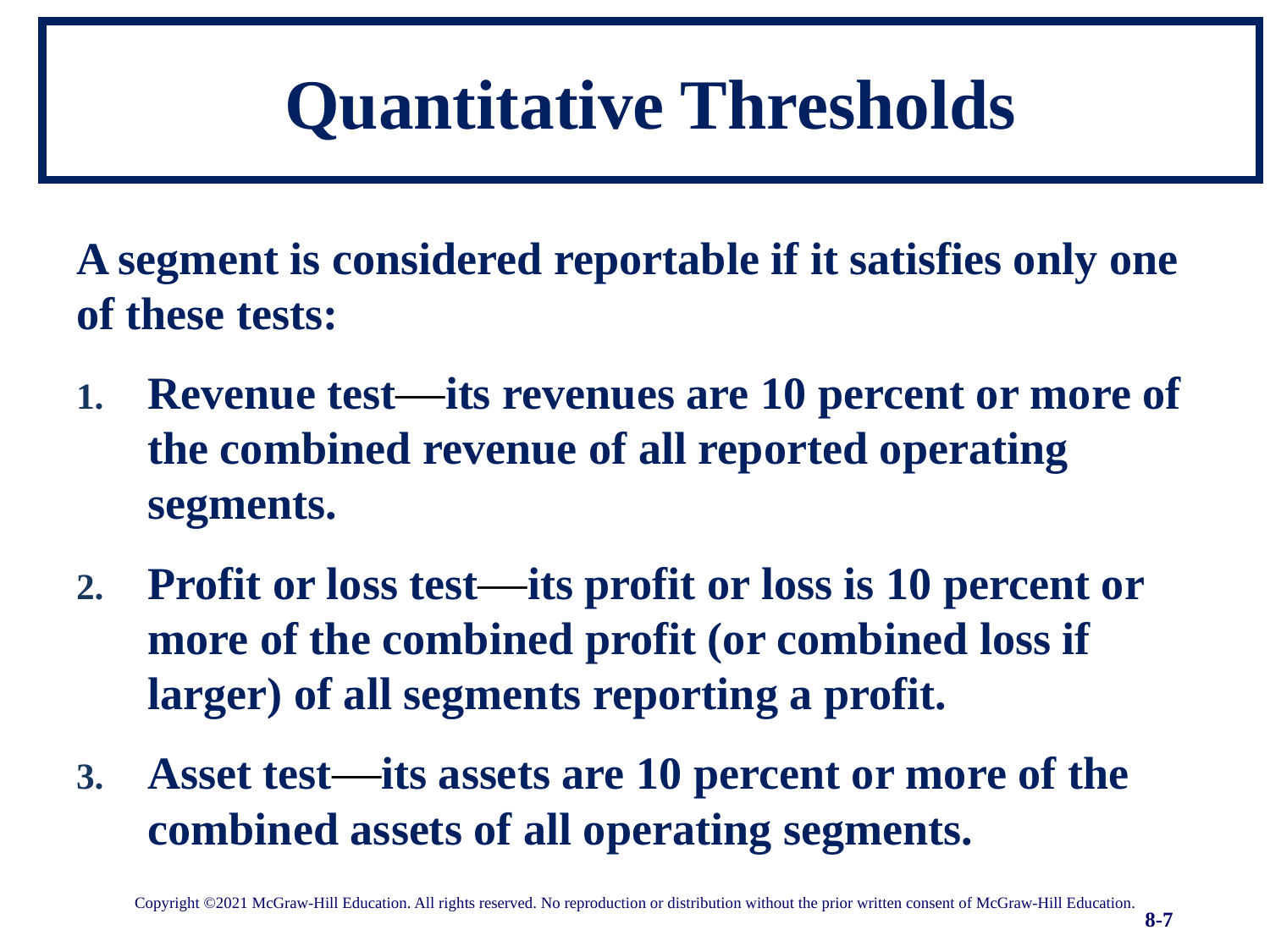

# Quantitative Thresholds
A segment is considered reportable if it satisfies only one of these tests:
Revenue test—its revenues are 10 percent or more of the combined revenue of all reported operating segments.
Profit or loss test—its profit or loss is 10 percent or more of the combined profit (or combined loss if larger) of all segments reporting a profit.
Asset test—its assets are 10 percent or more of the combined assets of all operating segments.

Copyright ©2021 McGraw-Hill Education. All rights reserved. No reproduction or distribution without the prior written consent of McGraw-Hill Education.